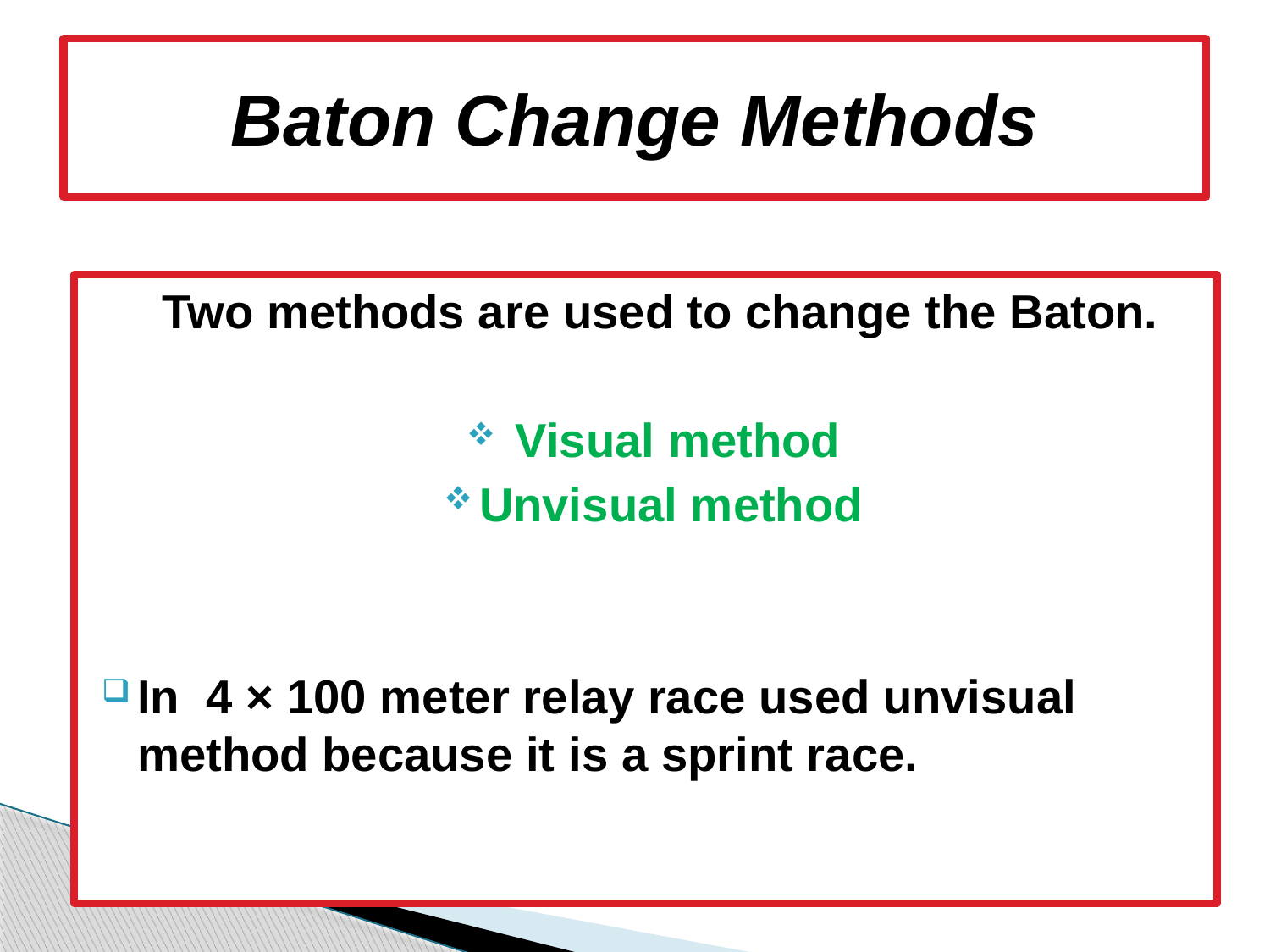

# Baton Change Methods
 Two methods are used to change the Baton.

 Visual method
Unvisual method

In  4 × 100 meter relay race used unvisual method because it is a sprint race.